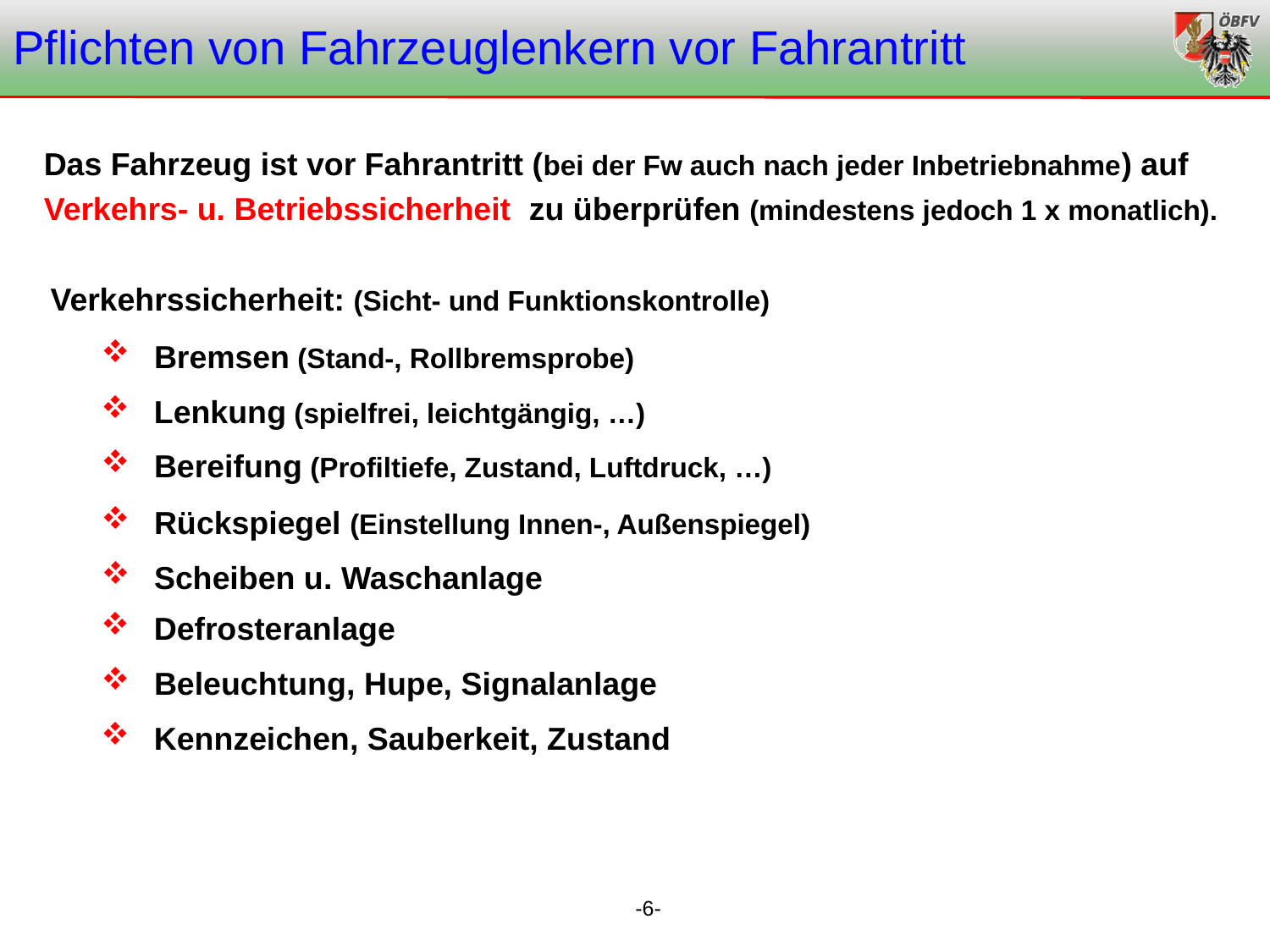

Pflichten von Fahrzeuglenkern vor Fahrantritt
Das Fahrzeug ist vor Fahrantritt (bei der Fw auch nach jeder Inbetriebnahme) auf
Verkehrs- u. Betriebssicherheit  zu überprüfen (mindestens jedoch 1 x monatlich).
	Verkehrssicherheit: (Sicht- und Funktionskontrolle)
Bremsen (Stand-, Rollbremsprobe)
Lenkung (spielfrei, leichtgängig, …)
Bereifung (Profiltiefe, Zustand, Luftdruck, …)
Rückspiegel (Einstellung Innen-, Außenspiegel)
Scheiben u. Waschanlage
Defrosteranlage
Beleuchtung, Hupe, Signalanlage
Kennzeichen, Sauberkeit, Zustand
-6-